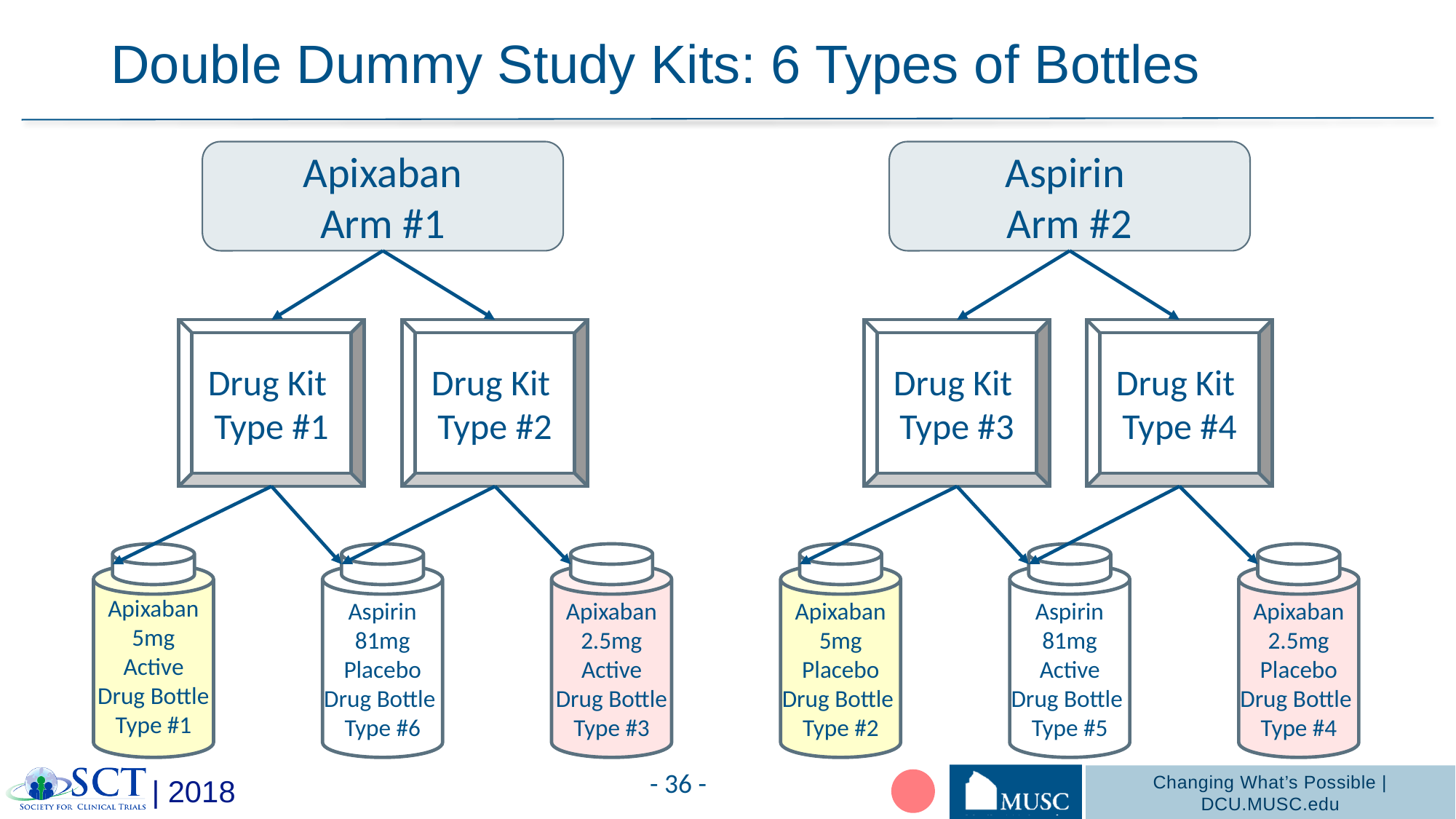

# Double Dummy Study Kits: 6 Types of Bottles
Apixaban
Arm #1
Aspirin
Arm #2
Drug Kit
Type #1
Drug Kit
Type #2
Drug Kit
Type #3
Drug Kit
Type #4

Apixaban 5mg
Active
Drug Bottle
Type #1

Aspirin
81mg
Placebo
Drug Bottle
Type #6

Apixaban 2.5mg
Active
Drug Bottle
Type #3

Apixaban 5mg
Placebo
Drug Bottle
Type #2

Aspirin
81mg
Active
Drug Bottle
Type #5

Apixaban 2.5mg
Placebo
Drug Bottle
Type #4
- 36 -